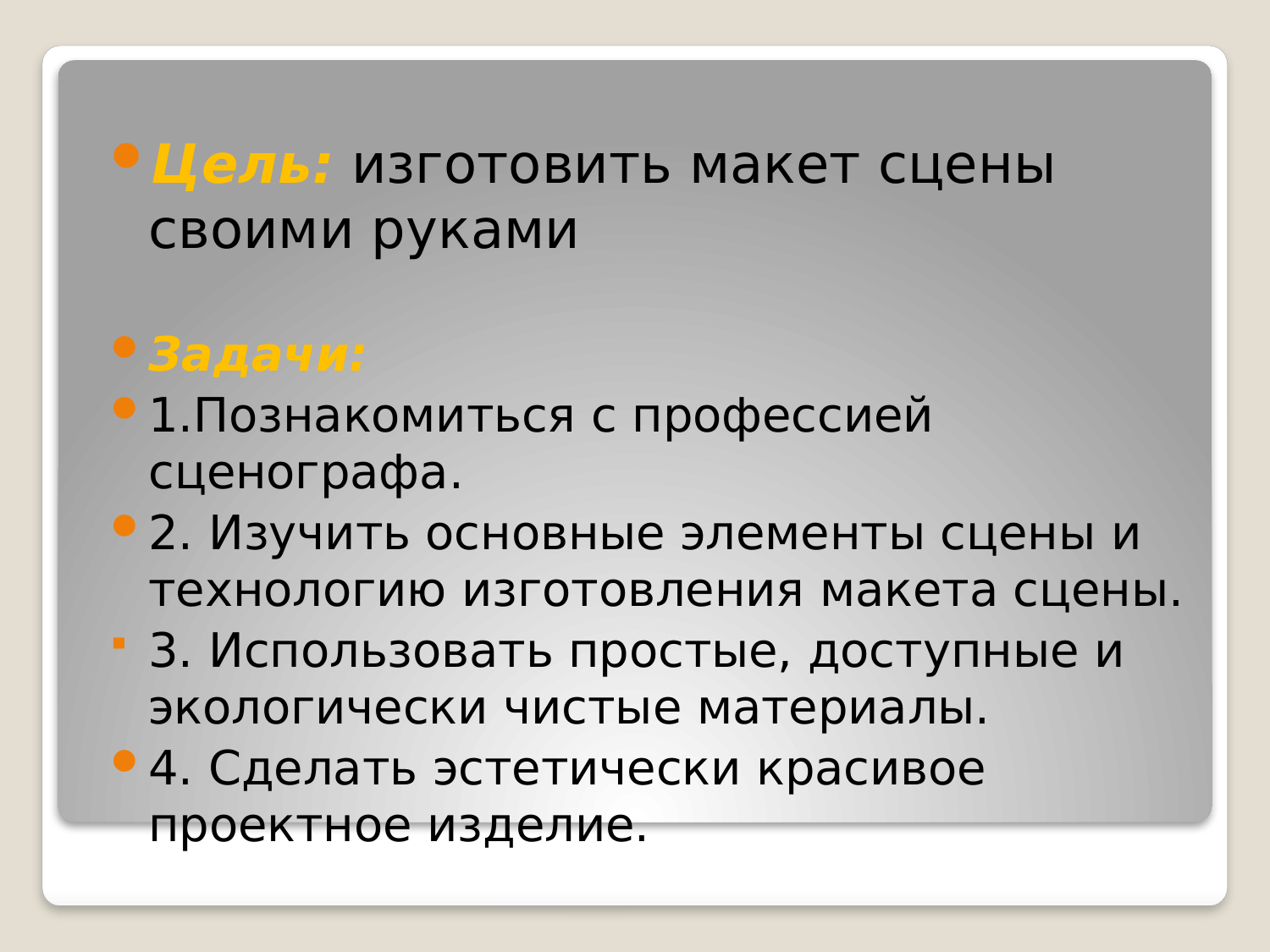

Цель: изготовить макет сцены своими руками

Задачи:
1.Познакомиться с профессией сценографа.
2. Изучить основные элементы сцены и технологию изготовления макета сцены.
3. Использовать простые, доступные и экологически чистые материалы.
4. Сделать эстетически красивое проектное изделие.